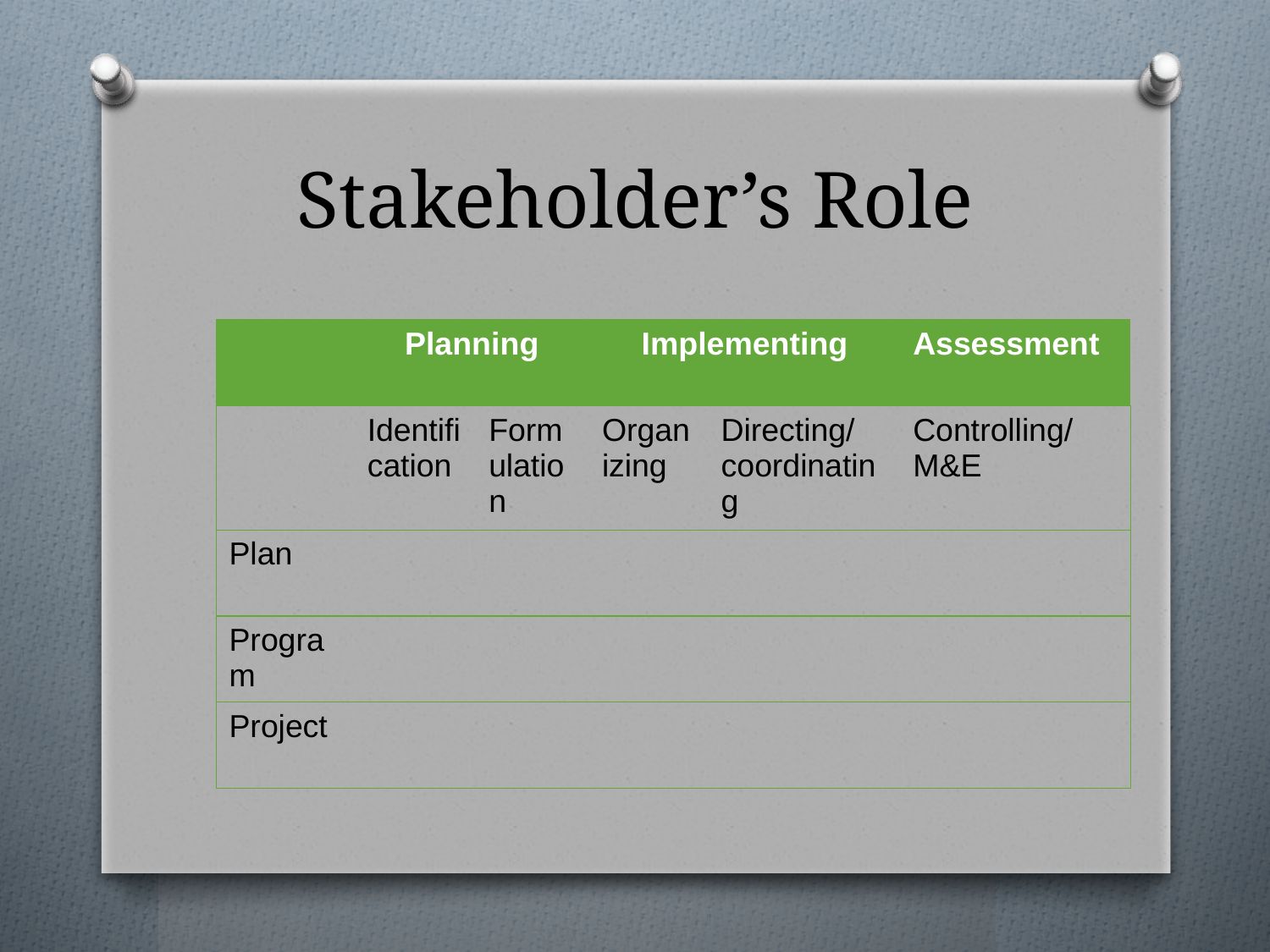

# Stakeholder’s Role
|  | Planning |  | Implementing |  | Assessment |
| --- | --- | --- | --- | --- | --- |
|  | Identification | Formulation | Organizing | Directing/ coordinating | Controlling/M&E |
| Plan |  |  |  |  |  |
| Program |  |  |  |  |  |
| Project |  |  |  |  |  |